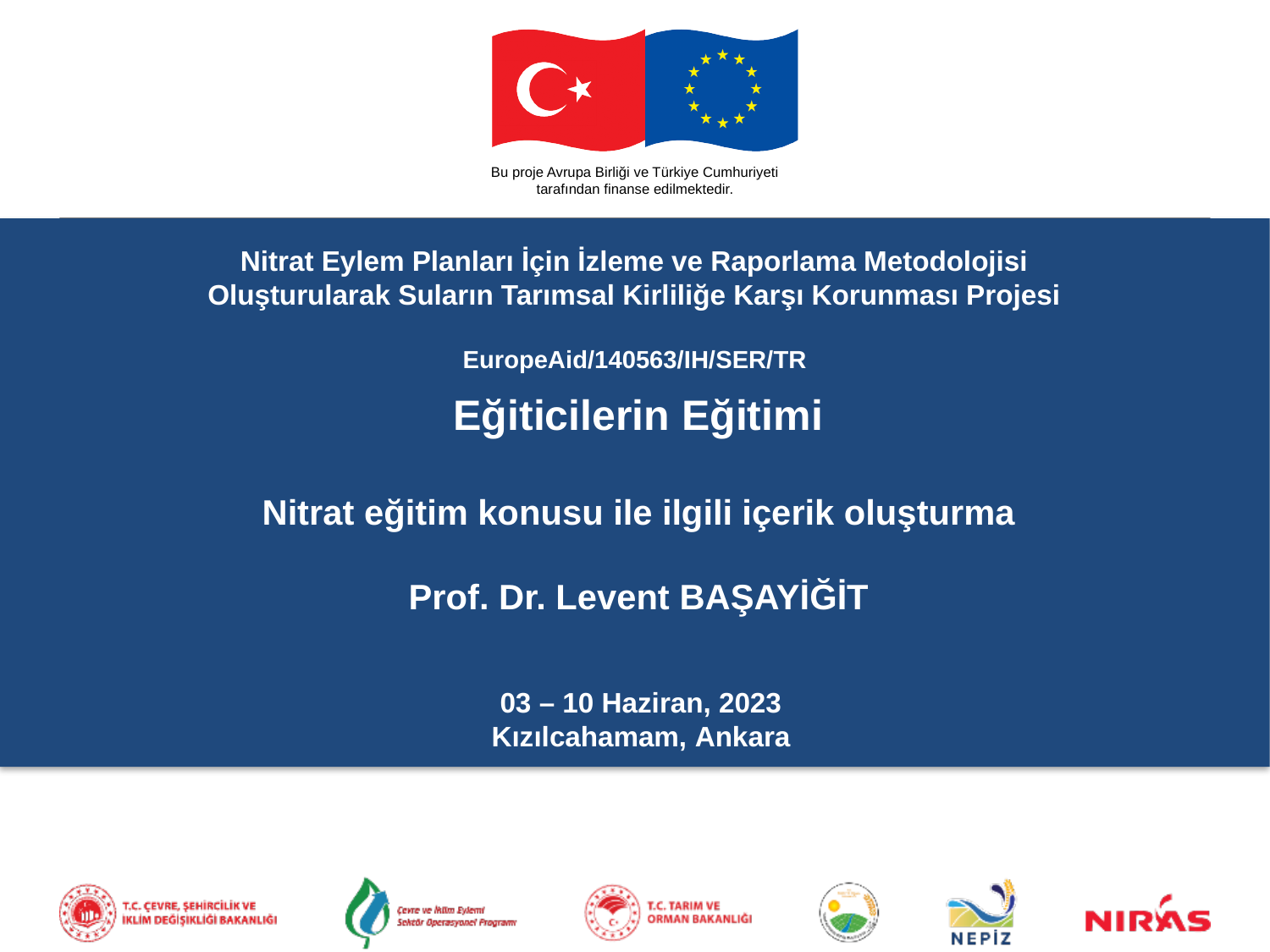

Nitrat Eylem Planları İçin İzleme ve Raporlama Metodolojisi Oluşturularak Suların Tarımsal Kirliliğe Karşı Korunması Projesi

EuropeAid/140563/IH/SER/TR
Eğiticilerin Eğitimi

Nitrat eğitim konusu ile ilgili içerik oluşturma

Prof. Dr. Levent BAŞAYİĞİT
03 – 10 Haziran, 2023
Kızılcahamam, Ankara